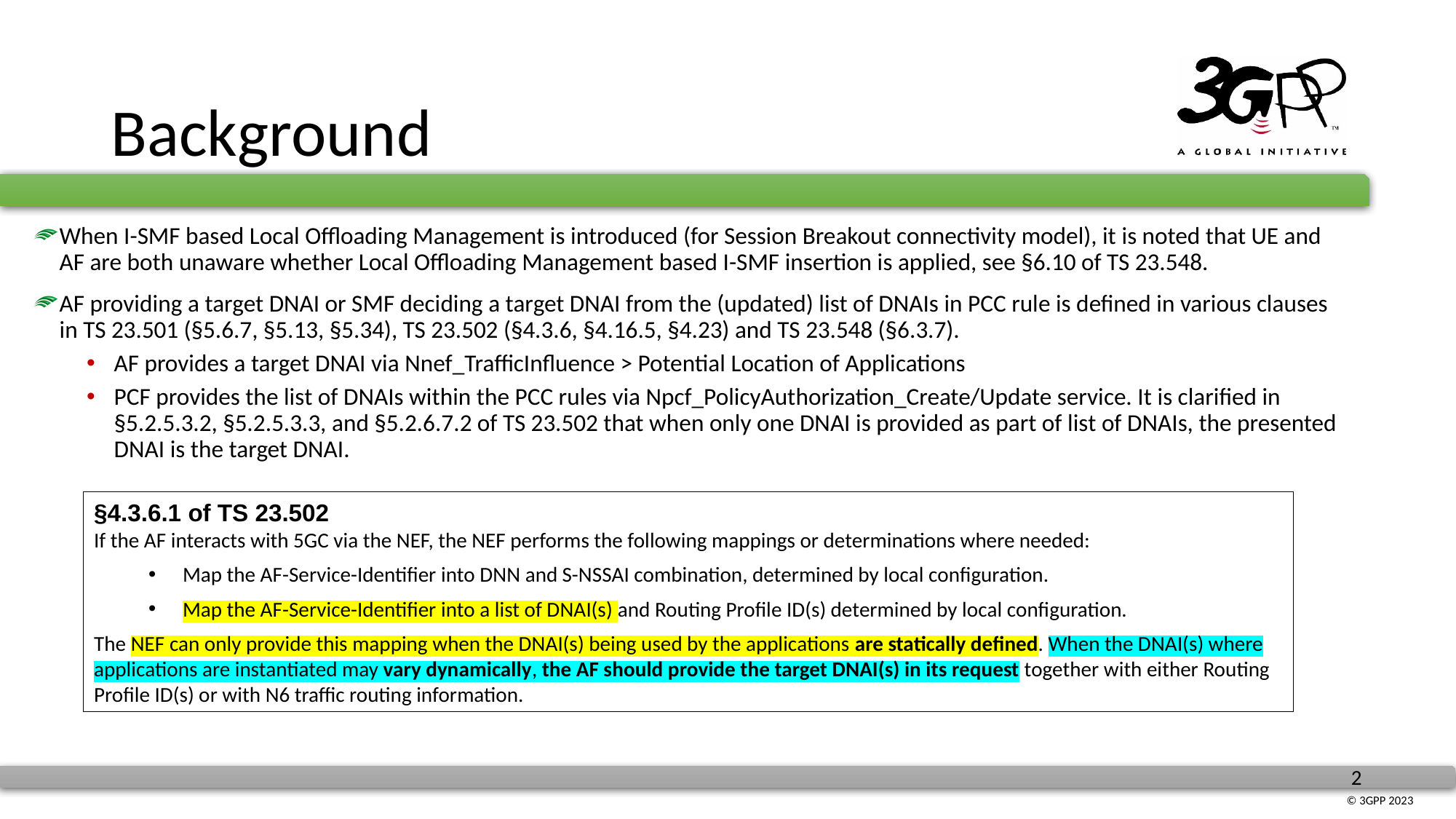

# Background
When I-SMF based Local Offloading Management is introduced (for Session Breakout connectivity model), it is noted that UE and AF are both unaware whether Local Offloading Management based I-SMF insertion is applied, see §6.10 of TS 23.548.
AF providing a target DNAI or SMF deciding a target DNAI from the (updated) list of DNAIs in PCC rule is defined in various clauses in TS 23.501 (§5.6.7, §5.13, §5.34), TS 23.502 (§4.3.6, §4.16.5, §4.23) and TS 23.548 (§6.3.7).
AF provides a target DNAI via Nnef_TrafficInfluence > Potential Location of Applications
PCF provides the list of DNAIs within the PCC rules via Npcf_PolicyAuthorization_Create/Update service. It is clarified in §5.2.5.3.2, §5.2.5.3.3, and §5.2.6.7.2 of TS 23.502 that when only one DNAI is provided as part of list of DNAIs, the presented DNAI is the target DNAI.
§4.3.6.1 of TS 23.502
If the AF interacts with 5GC via the NEF, the NEF performs the following mappings or determinations where needed:
Map the AF-Service-Identifier into DNN and S-NSSAI combination, determined by local configuration.
Map the AF-Service-Identifier into a list of DNAI(s) and Routing Profile ID(s) determined by local configuration.
The NEF can only provide this mapping when the DNAI(s) being used by the applications are statically defined. When the DNAI(s) where applications are instantiated may vary dynamically, the AF should provide the target DNAI(s) in its request together with either Routing Profile ID(s) or with N6 traffic routing information.